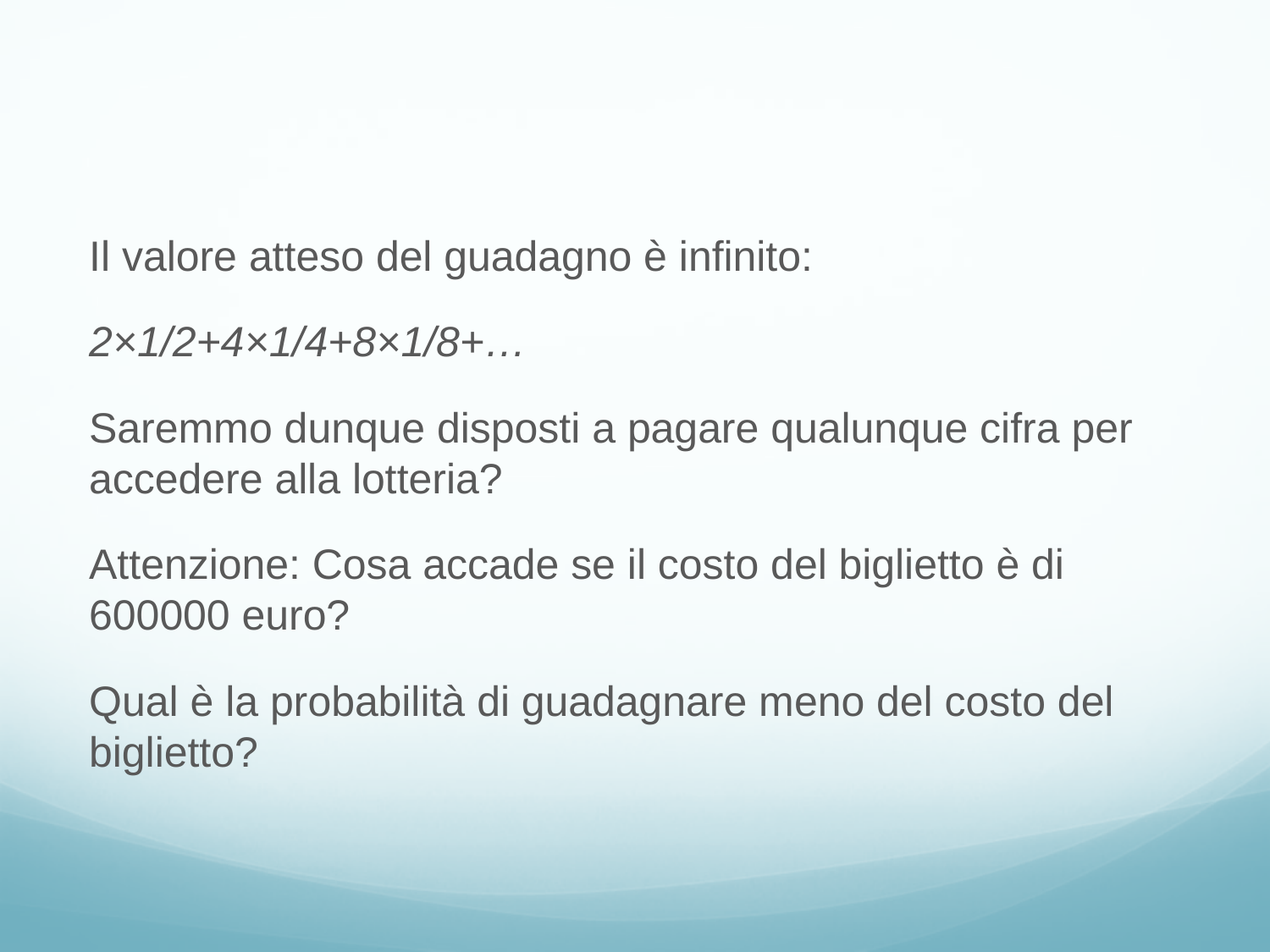

#
Il valore atteso del guadagno è infinito:
2×1/2+4×1/4+8×1/8+…
Saremmo dunque disposti a pagare qualunque cifra per accedere alla lotteria?
Attenzione: Cosa accade se il costo del biglietto è di 600000 euro?
Qual è la probabilità di guadagnare meno del costo del biglietto?